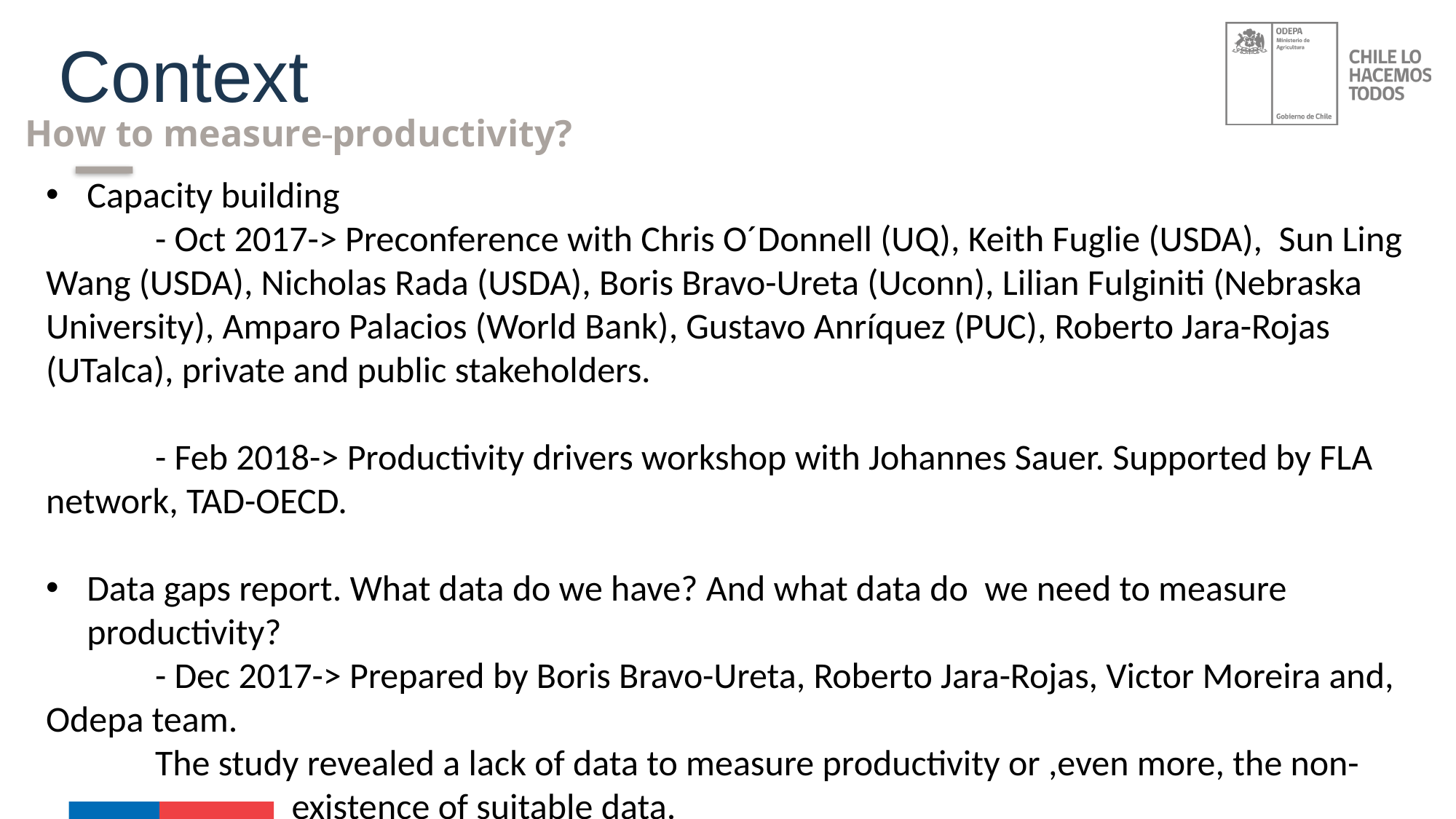

Context
How to measure productivity?
Capacity building
	- Oct 2017-> Preconference with Chris O´Donnell (UQ), Keith Fuglie (USDA),  Sun Ling Wang (USDA), Nicholas Rada (USDA), Boris Bravo-Ureta (Uconn), Lilian Fulginiti (Nebraska University), Amparo Palacios (World Bank), Gustavo Anríquez (PUC), Roberto Jara-Rojas (UTalca), private and public stakeholders.

	- Feb 2018-> Productivity drivers workshop with Johannes Sauer. Supported by FLA network, TAD-OECD.

Data gaps report. What data do we have? And what data do  we need to measure productivity?
	- Dec 2017-> Prepared by Boris Bravo-Ureta, Roberto Jara-Rojas, Victor Moreira and, Odepa team.
	The study revealed a lack of data to measure productivity or ,even more, the non-
                              existence of suitable data.

### Chart

| Category |
|---|